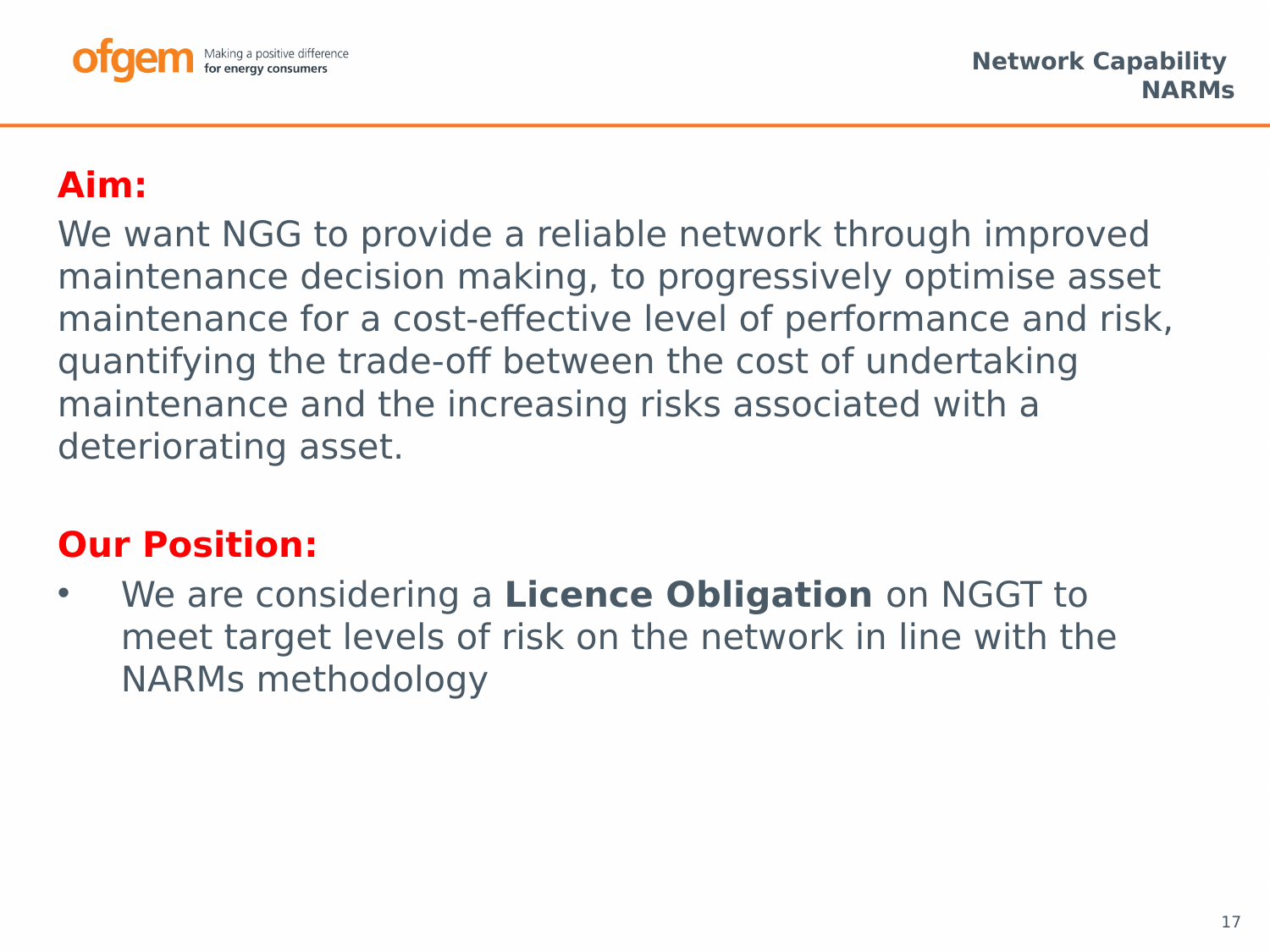

# Network Capability NARMs
Aim:
We want NGG to provide a reliable network through improved maintenance decision making, to progressively optimise asset maintenance for a cost-effective level of performance and risk, quantifying the trade-off between the cost of undertaking maintenance and the increasing risks associated with a deteriorating asset.

Our Position:
We are considering a Licence Obligation on NGGT to meet target levels of risk on the network in line with the NARMs methodology

17